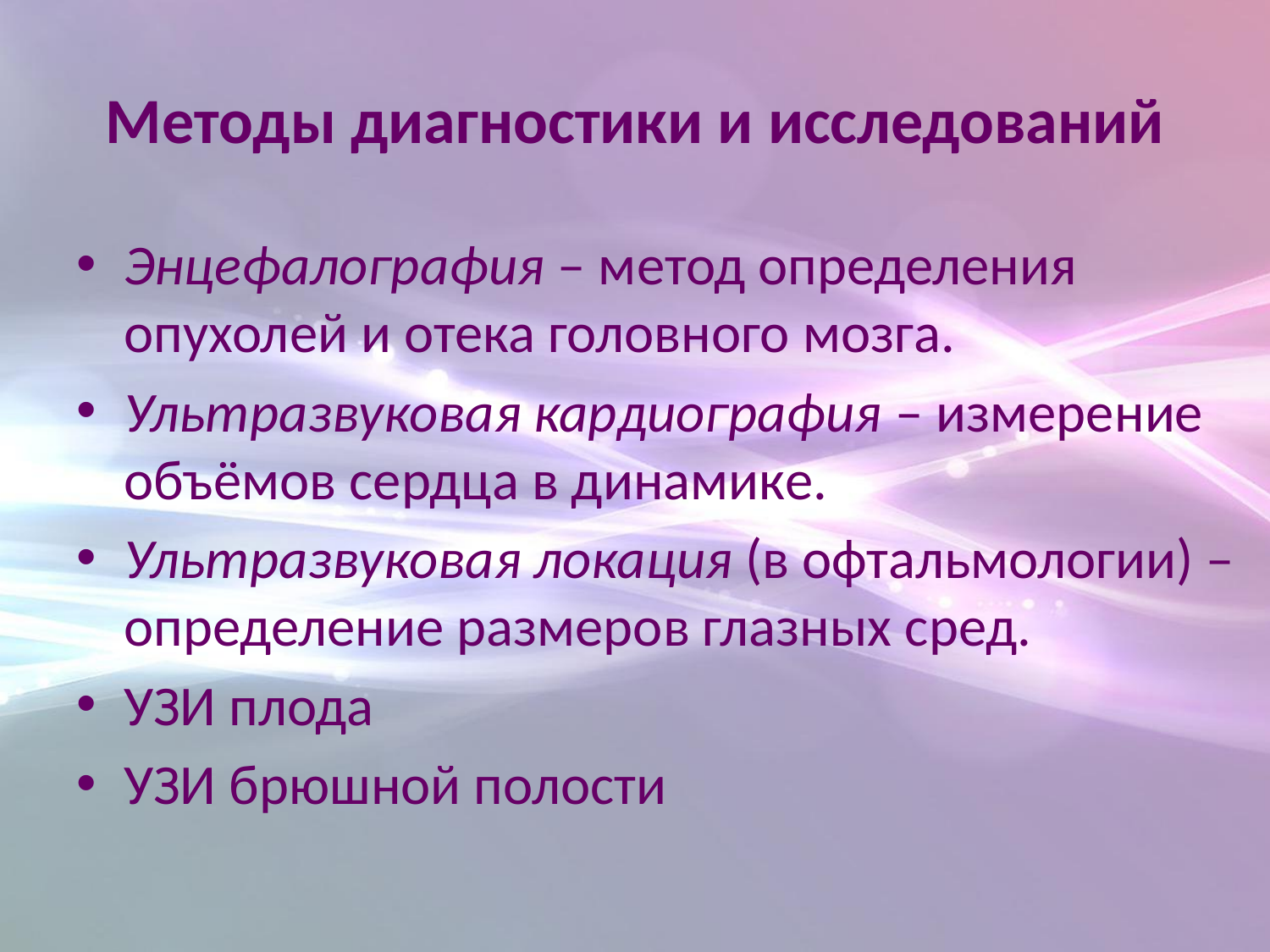

# Методы диагностики и исследований
Энцефалография – метод определения опухолей и отека головного мозга.
Ультразвуковая кардиография – измерение объёмов сердца в динамике.
Ультразвуковая локация (в офтальмологии) – определение размеров глазных сред.
УЗИ плода
УЗИ брюшной полости